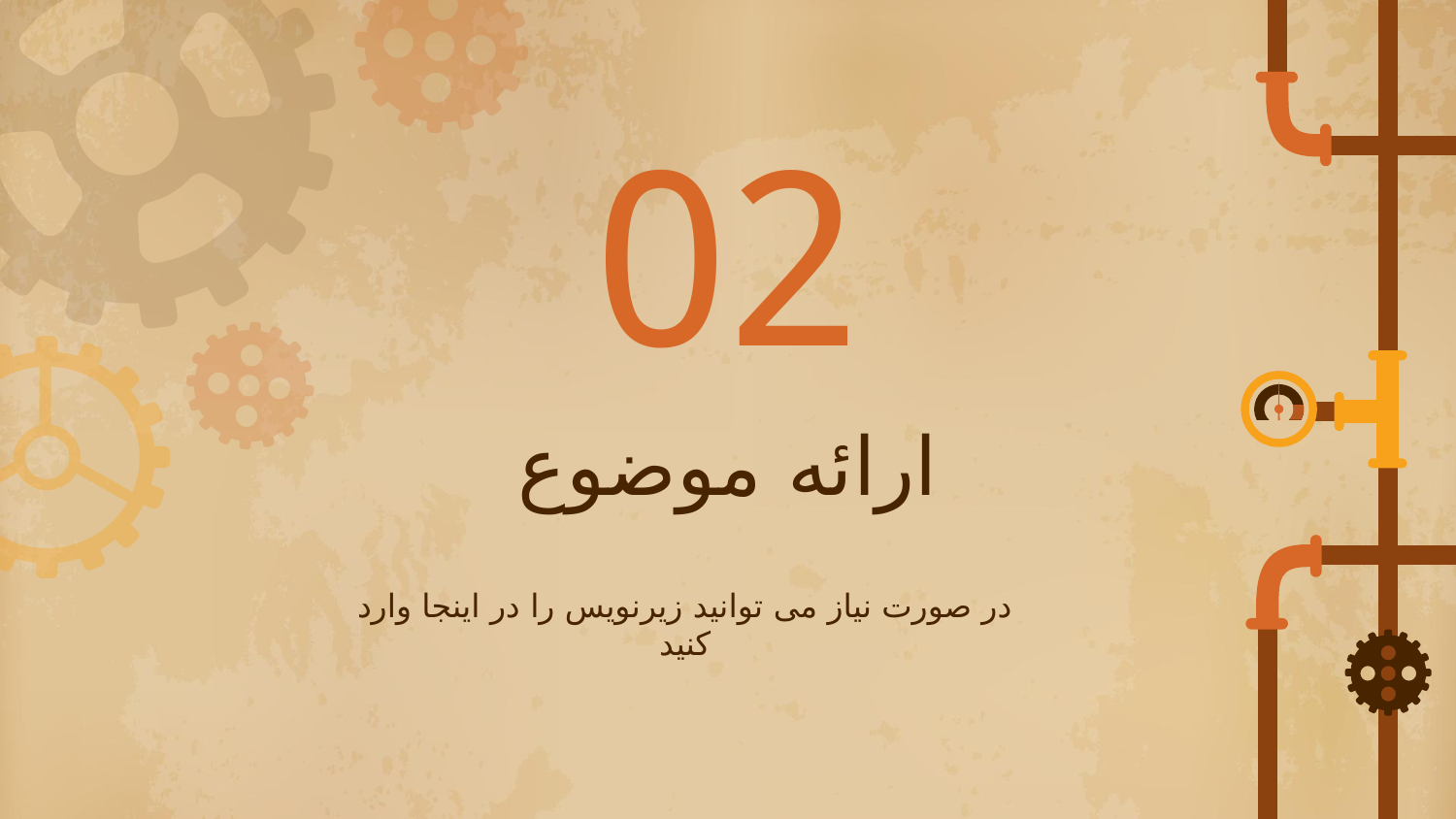

02
# ارائه موضوع
در صورت نیاز می توانید زیرنویس را در اینجا وارد کنید